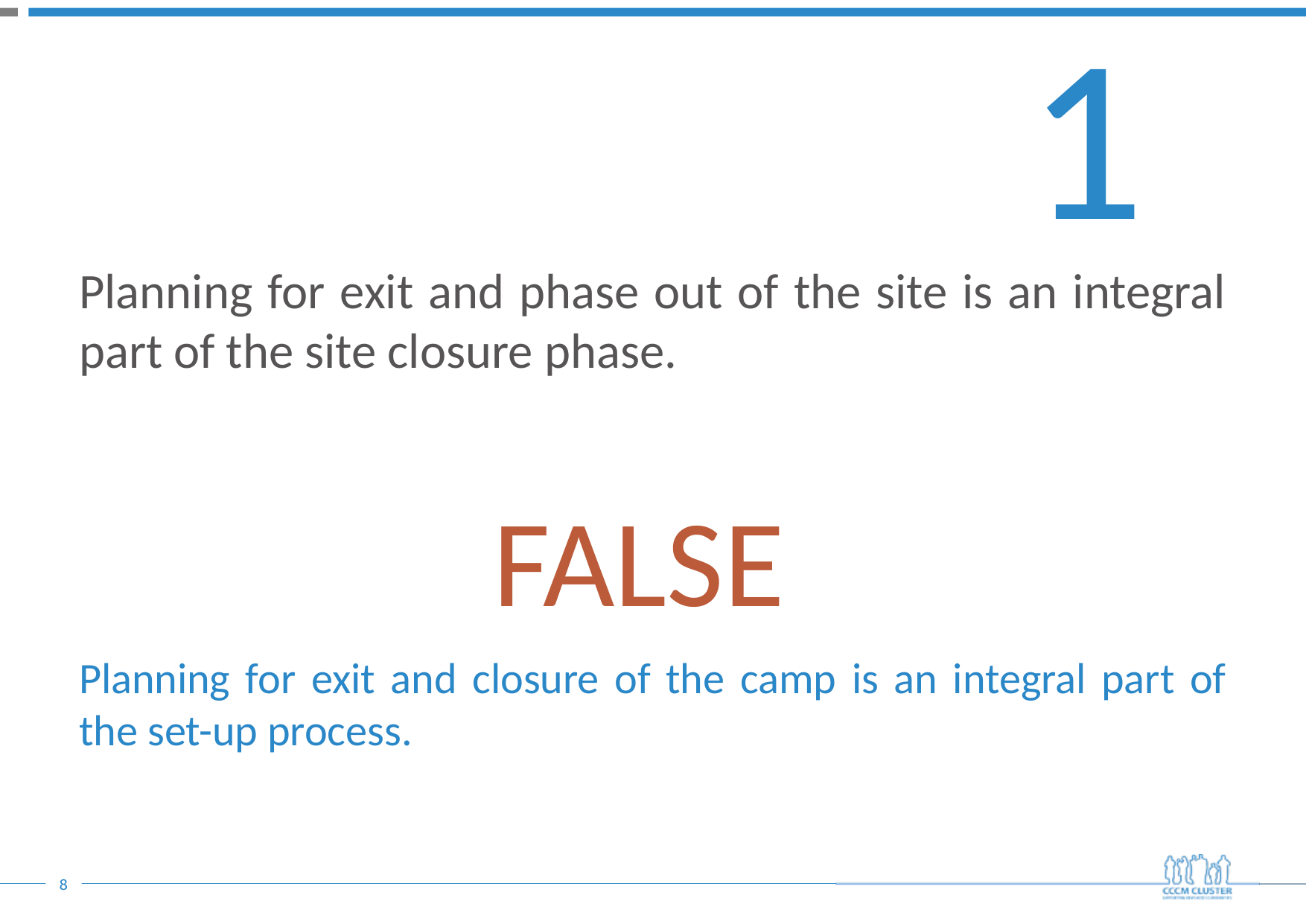

1
Planning for exit and phase out of the site is an integral part of the site closure phase.
FALSE
Planning for exit and closure of the camp is an integral part of the set-up process.